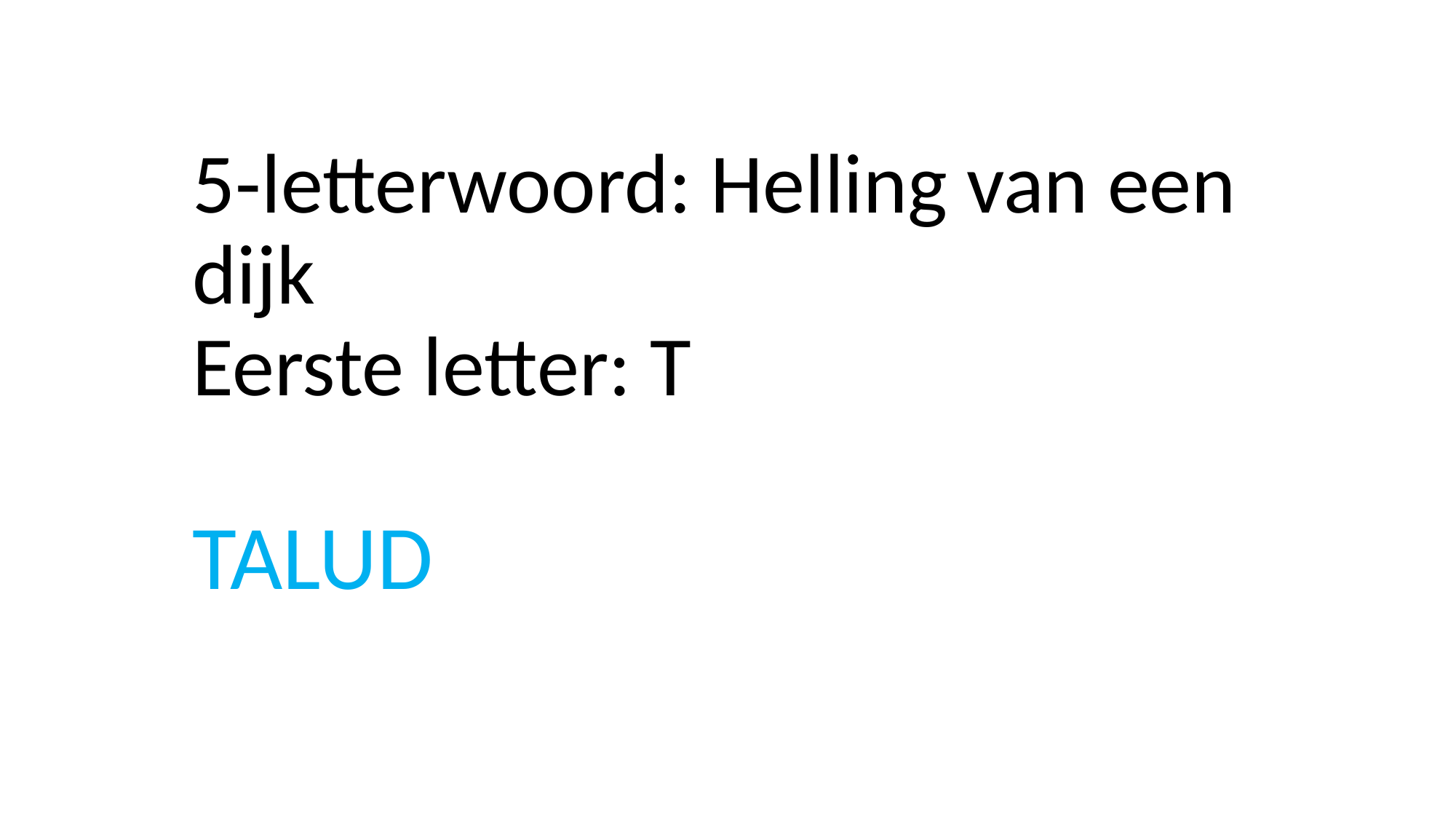

# 5-letterwoord: Helling van een dijk Eerste letter: T
TALUD